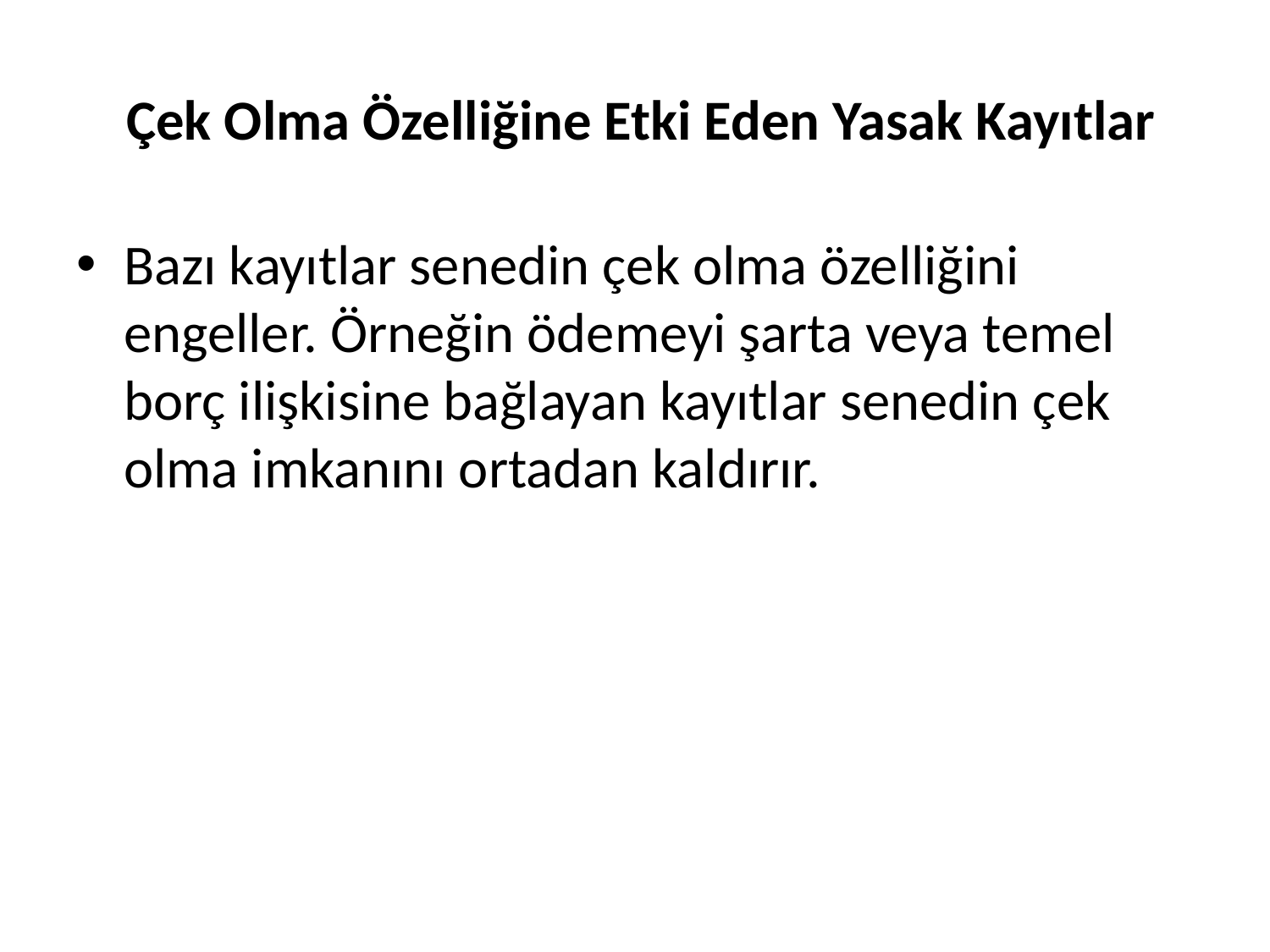

# Çek Olma Özelliğine Etki Eden Yasak Kayıtlar
Bazı kayıtlar senedin çek olma özelliğini engeller. Örneğin ödemeyi şarta veya temel borç ilişkisine bağlayan kayıtlar senedin çek olma imkanını ortadan kaldırır.